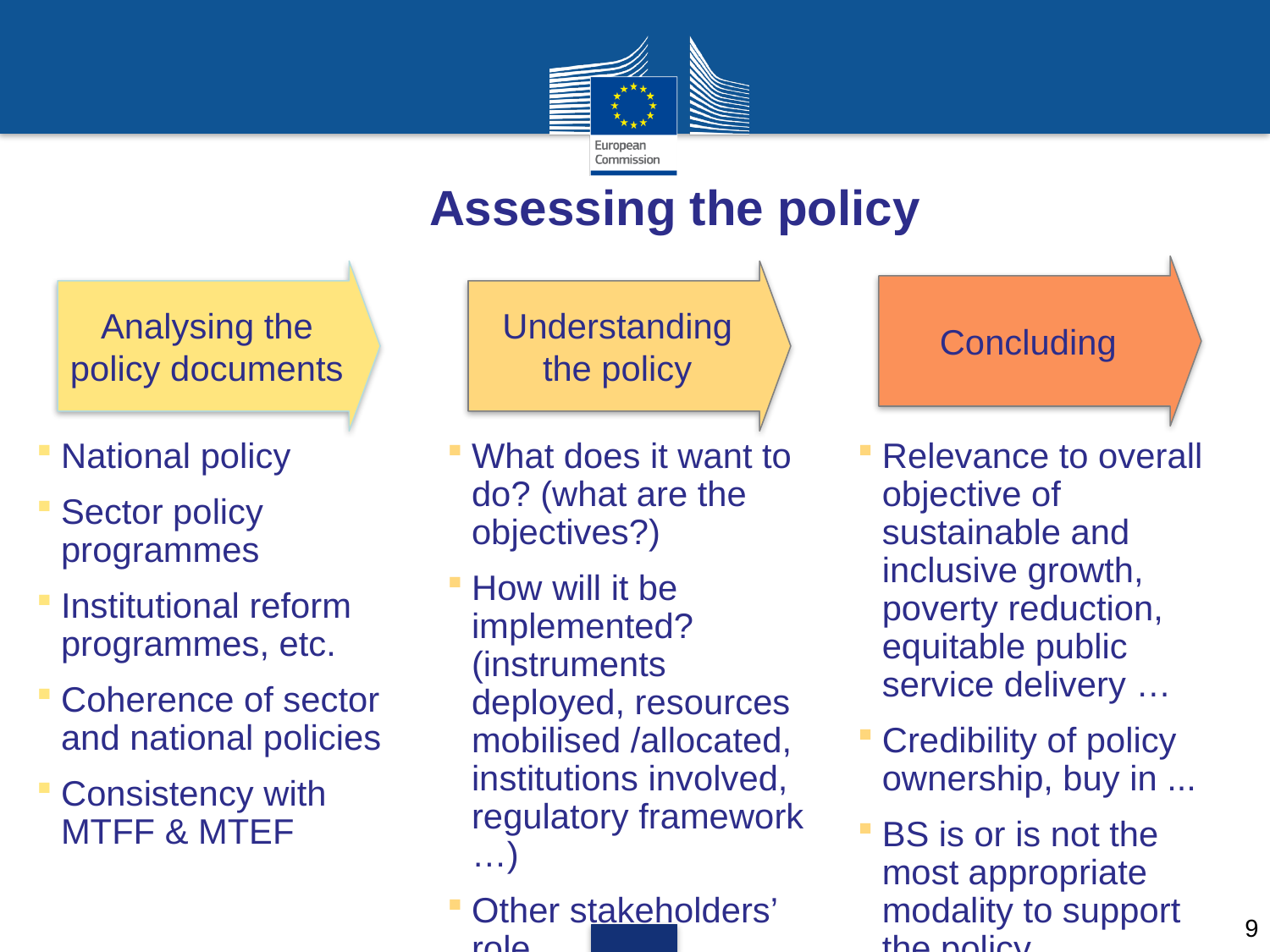

# Assessing the policy
Concluding
Analysing the policy documents
Understanding the policy
What does it want to do? (what are the objectives?)
How will it be implemented? (instruments deployed, resources mobilised /allocated, institutions involved, regulatory framework …)
Other stakeholders’ role
Relevance to overall objective of sustainable and inclusive growth, poverty reduction, equitable public service delivery …
Credibility of policy ownership, buy in ...
BS is or is not the most appropriate modality to support the policy
National policy
Sector policy programmes
Institutional reform programmes, etc.
Coherence of sector and national policies
Consistency with MTFF & MTEF

9